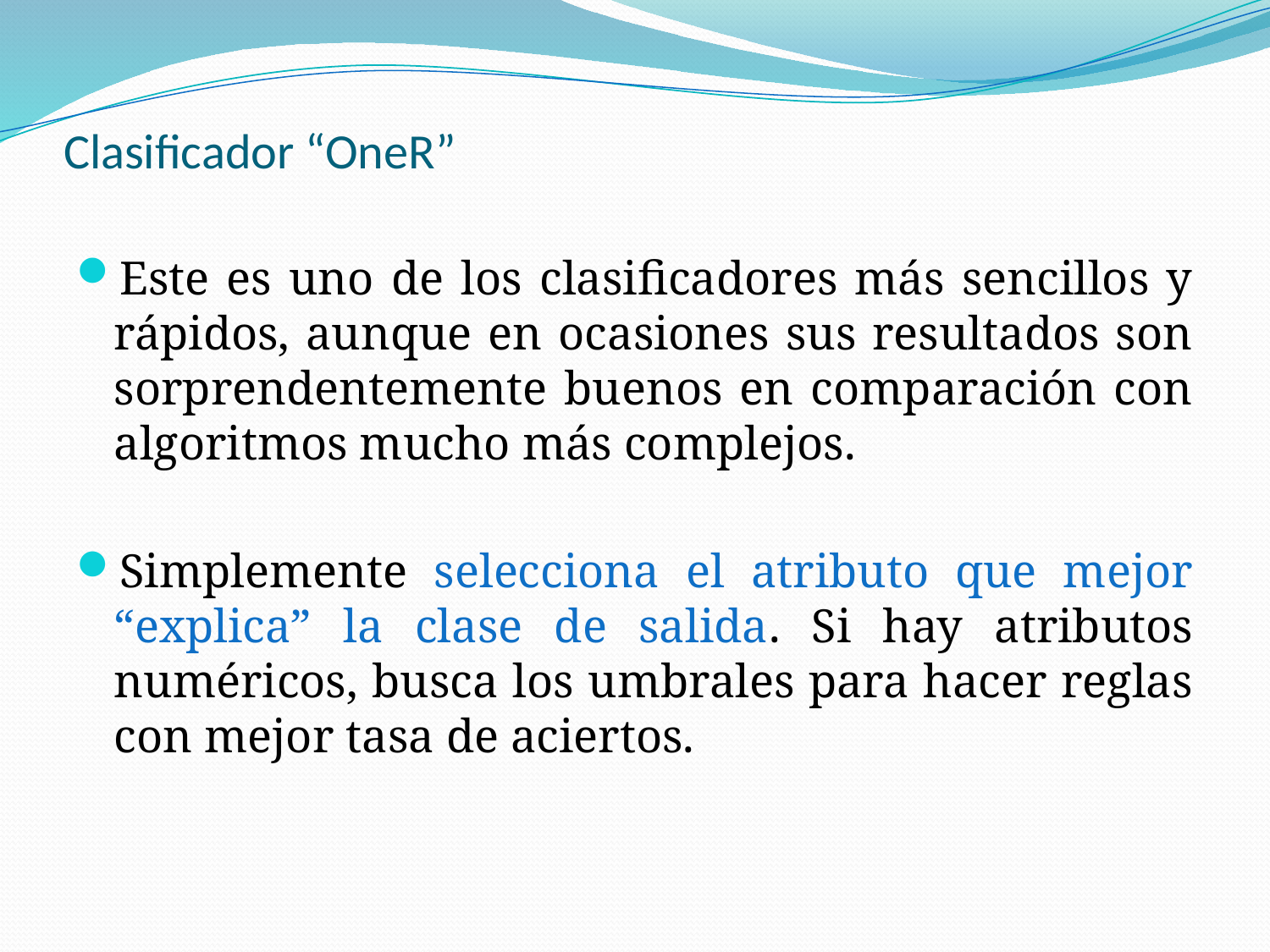

# Clasificador “OneR”

Este es uno de los clasificadores más sencillos y rápidos, aunque en ocasiones sus resultados son sorprendentemente buenos en comparación con algoritmos mucho más complejos.

Simplemente selecciona el atributo que mejor “explica” la clase de salida. Si hay atributos numéricos, busca los umbrales para hacer reglas con mejor tasa de aciertos.